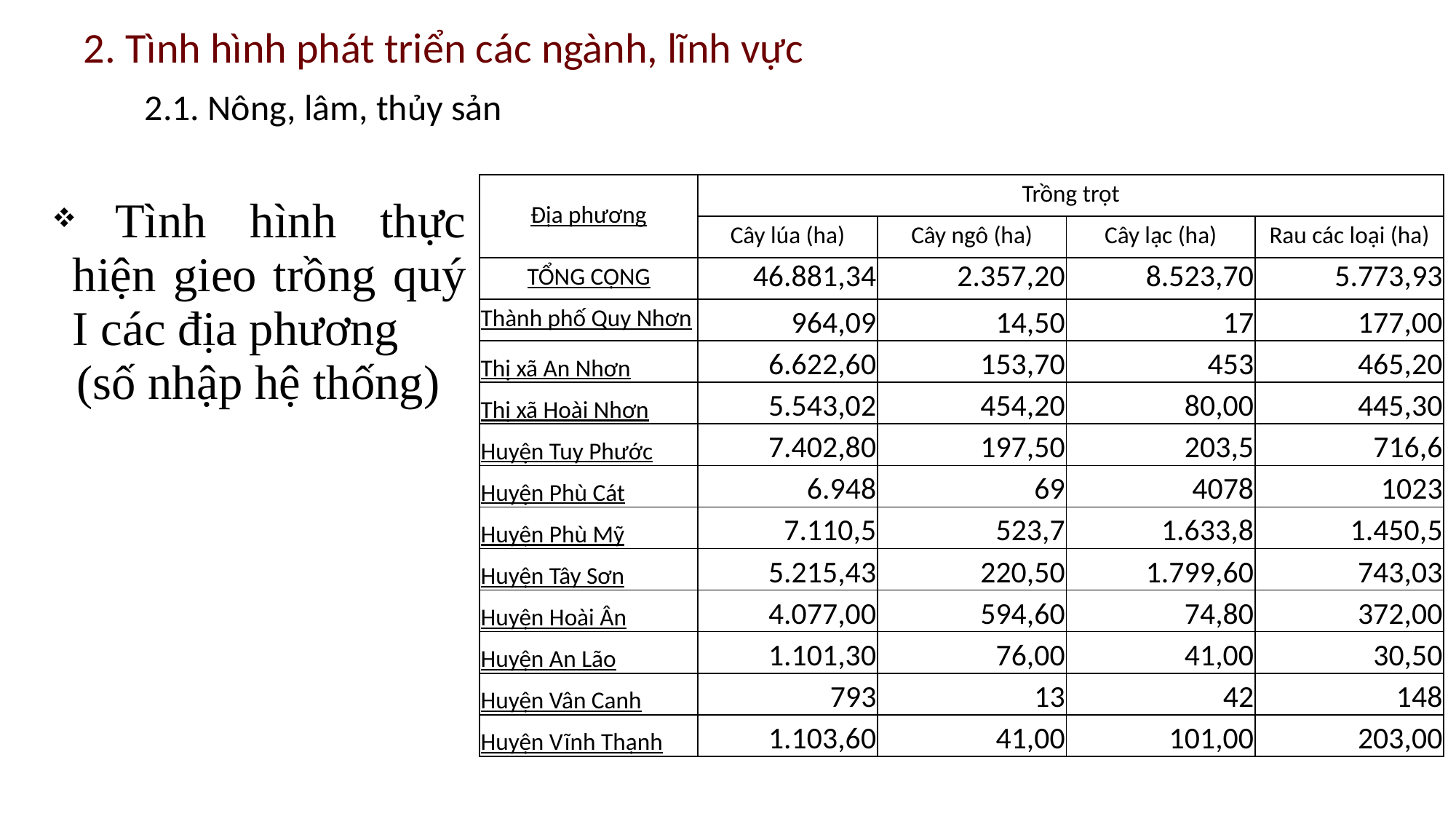

2. Tình hình phát triển các ngành, lĩnh vực
2.1. Nông, lâm, thủy sản
| Địa phương | Trồng trọt |  |  |  |
| --- | --- | --- | --- | --- |
|  | Cây lúa (ha) | Cây ngô (ha) | Cây lạc (ha) | Rau các loại (ha) |
| TỔNG CỘNG | 46.881,34 | 2.357,20 | 8.523,70 | 5.773,93 |
| Thành phố Quy Nhơn | 964,09 | 14,50 | 17 | 177,00 |
| Thị xã An Nhơn | 6.622,60 | 153,70 | 453 | 465,20 |
| Thị xã Hoài Nhơn | 5.543,02 | 454,20 | 80,00 | 445,30 |
| Huyện Tuy Phước | 7.402,80 | 197,50 | 203,5 | 716,6 |
| Huyện Phù Cát | 6.948 | 69 | 4078 | 1023 |
| Huyện Phù Mỹ | 7.110,5 | 523,7 | 1.633,8 | 1.450,5 |
| Huyện Tây Sơn | 5.215,43 | 220,50 | 1.799,60 | 743,03 |
| Huyện Hoài Ân | 4.077,00 | 594,60 | 74,80 | 372,00 |
| Huyện An Lão | 1.101,30 | 76,00 | 41,00 | 30,50 |
| Huyện Vân Canh | 793 | 13 | 42 | 148 |
| Huyện Vĩnh Thạnh | 1.103,60 | 41,00 | 101,00 | 203,00 |
| Tình hình thực hiện gieo trồng quý I các địa phương (số nhập hệ thống) |
| --- |